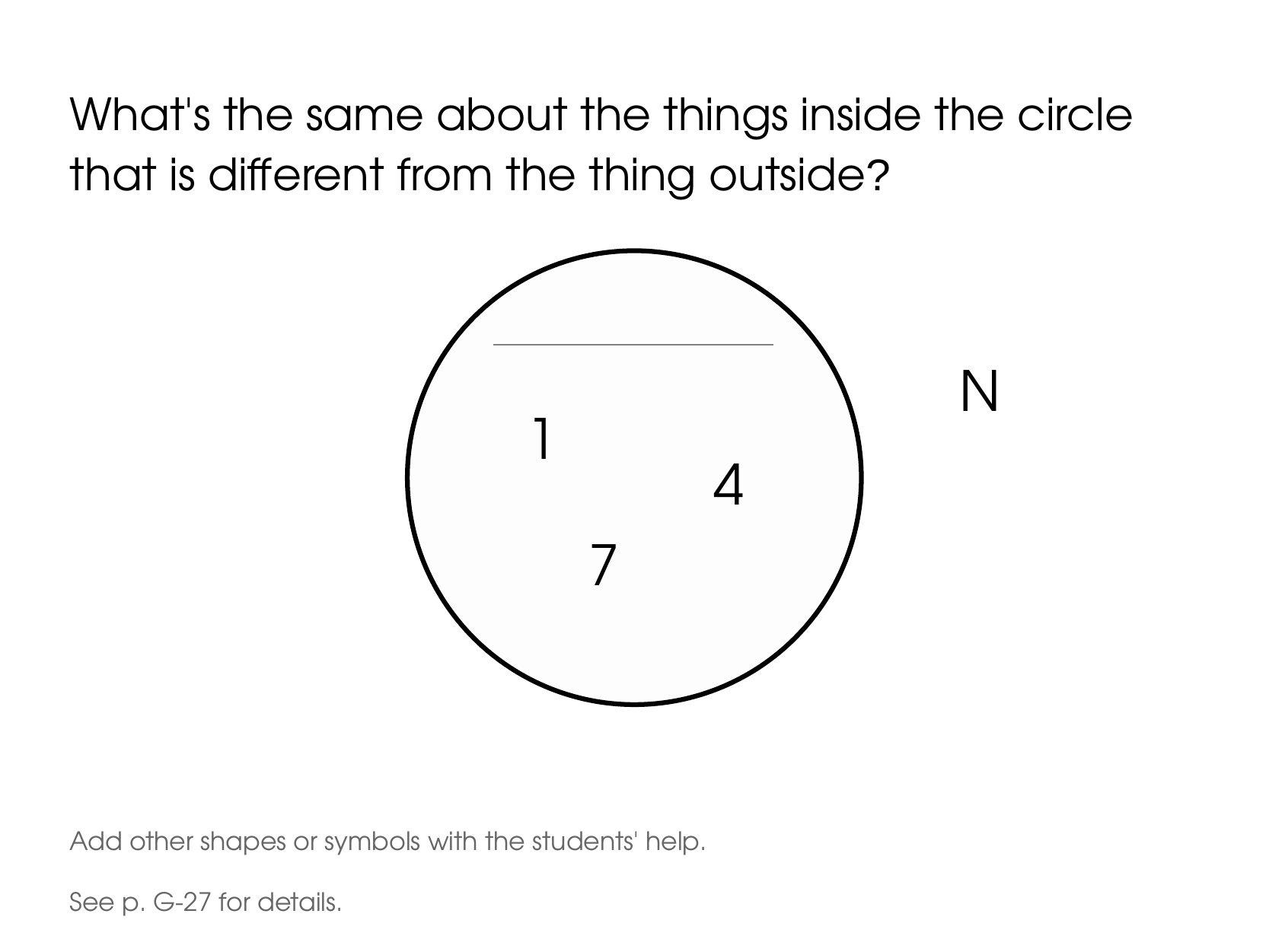

What's the same about the things inside the circle
that is different from the thing outside?

1
4
7
N
Add other shapes or symbols with the students' help.
See p. G-27 for details.